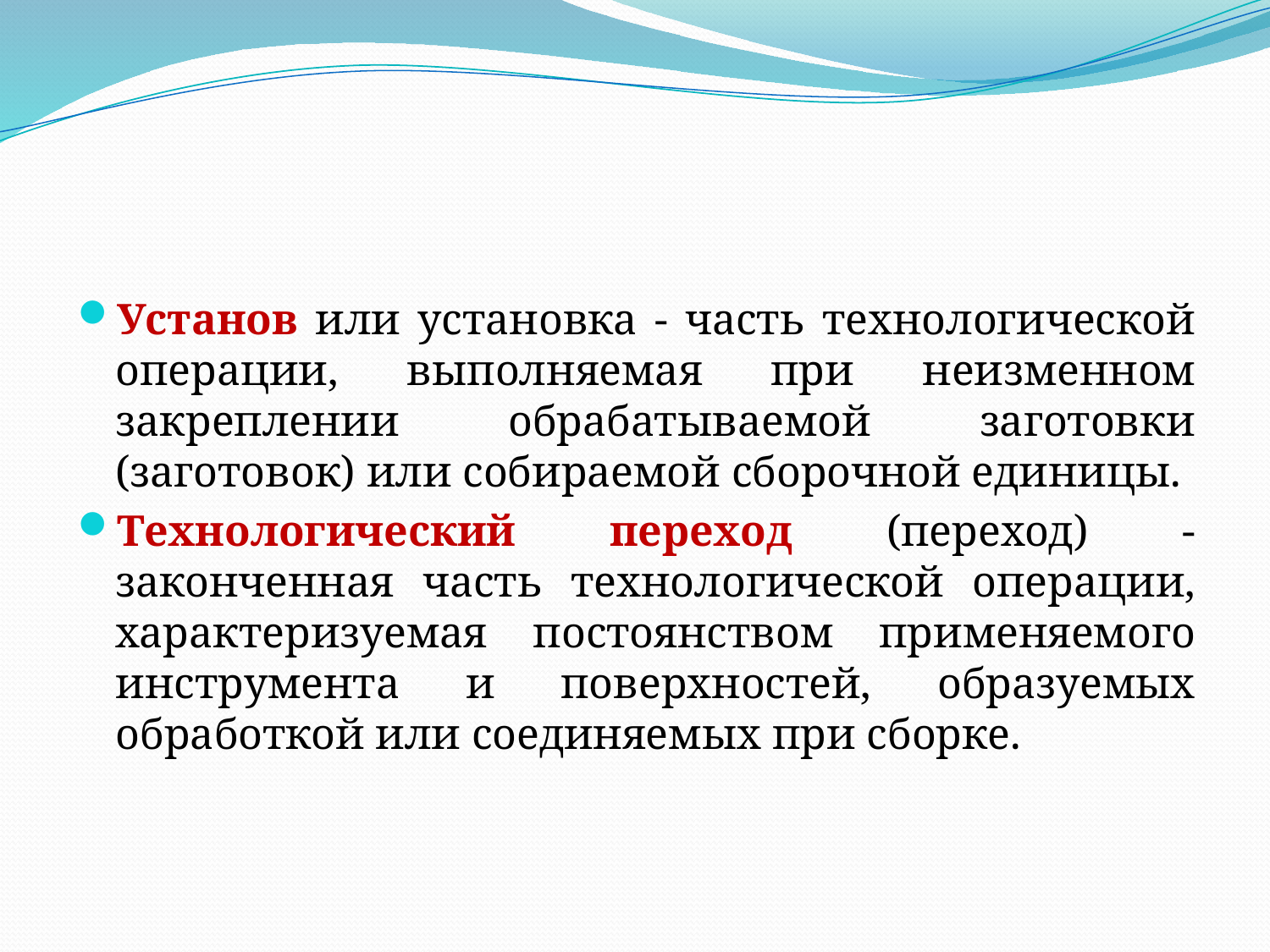

Установ или установка - часть технологической операции, выпол­няемая при неизменном закреплении обрабатываемой заготовки (заготовок) или собираемой сборочной единицы.
Технологический переход (переход) - законченная часть техноло­гической операции, характеризуемая постоянством применяемого инстру­мента и поверхностей, образуемых обработкой или соединяемых при сборке.